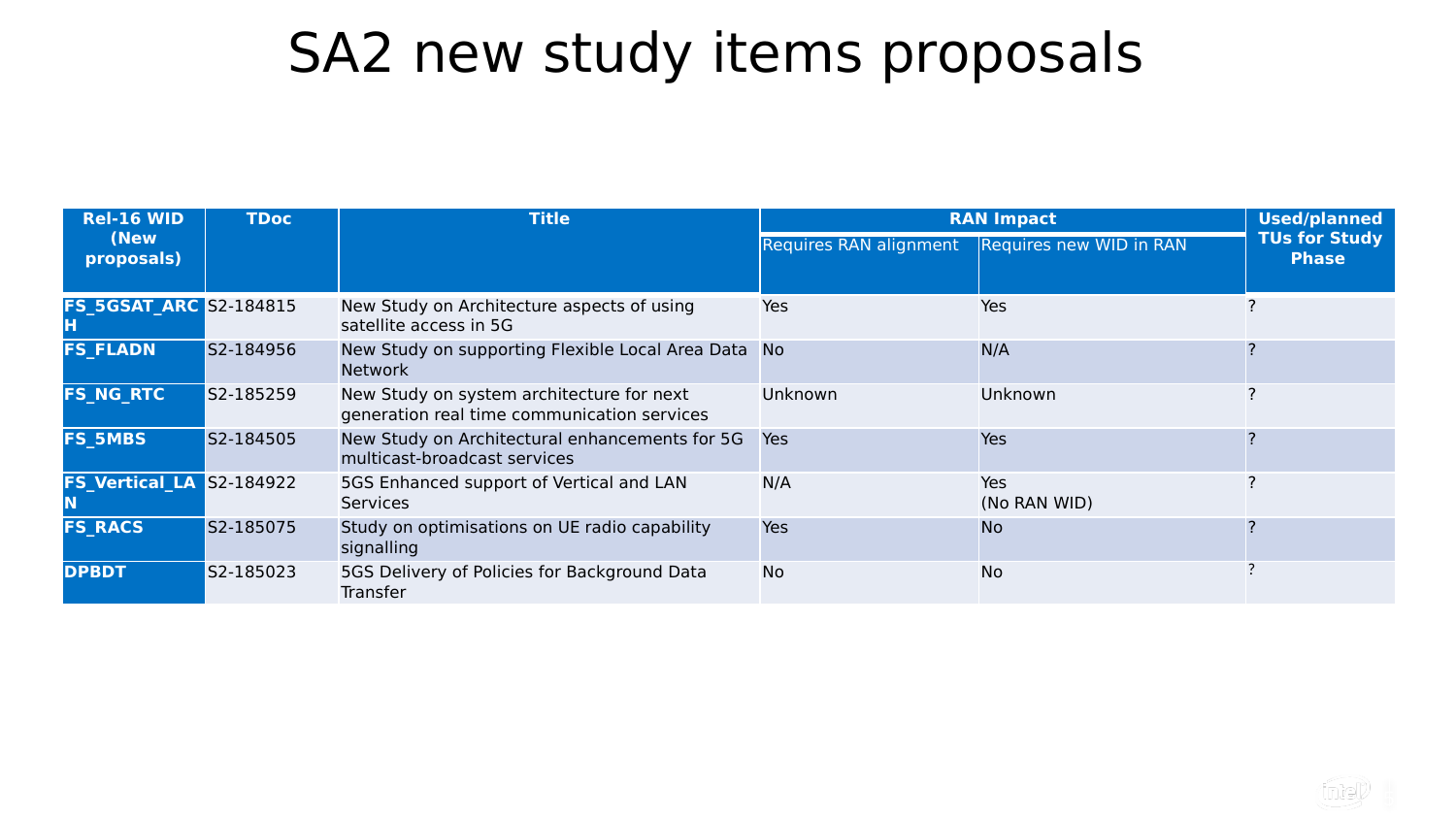

SA2 new study items proposals
| Rel-16 WID (New proposals) | TDoc | Title | RAN Impact |  | Used/planned TUs for Study Phase |
| --- | --- | --- | --- | --- | --- |
|  |  |  | Requires RAN alignment | Requires new WID in RAN |  |
| FS\_5GSAT\_ARCH | S2-184815 | New Study on Architecture aspects of using satellite access in 5G | Yes | Yes | ? |
| FS\_FLADN | S2-184956 | New Study on supporting Flexible Local Area Data Network | No | N/A | ? |
| FS\_NG\_RTC | S2-185259 | New Study on system architecture for next generation real time communication services | Unknown | Unknown | ? |
| FS\_5MBS | S2-184505 | New Study on Architectural enhancements for 5G multicast-broadcast services | Yes | Yes | ? |
| FS\_Vertical\_LAN | S2-184922 | 5GS Enhanced support of Vertical and LAN Services | N/A | Yes (No RAN WID) | ? |
| FS\_RACS | S2-185075 | Study on optimisations on UE radio capability signalling | Yes | No | ? |
| DPBDT | S2-185023 | 5GS Delivery of Policies for Background Data Transfer | No | No | ? |
5